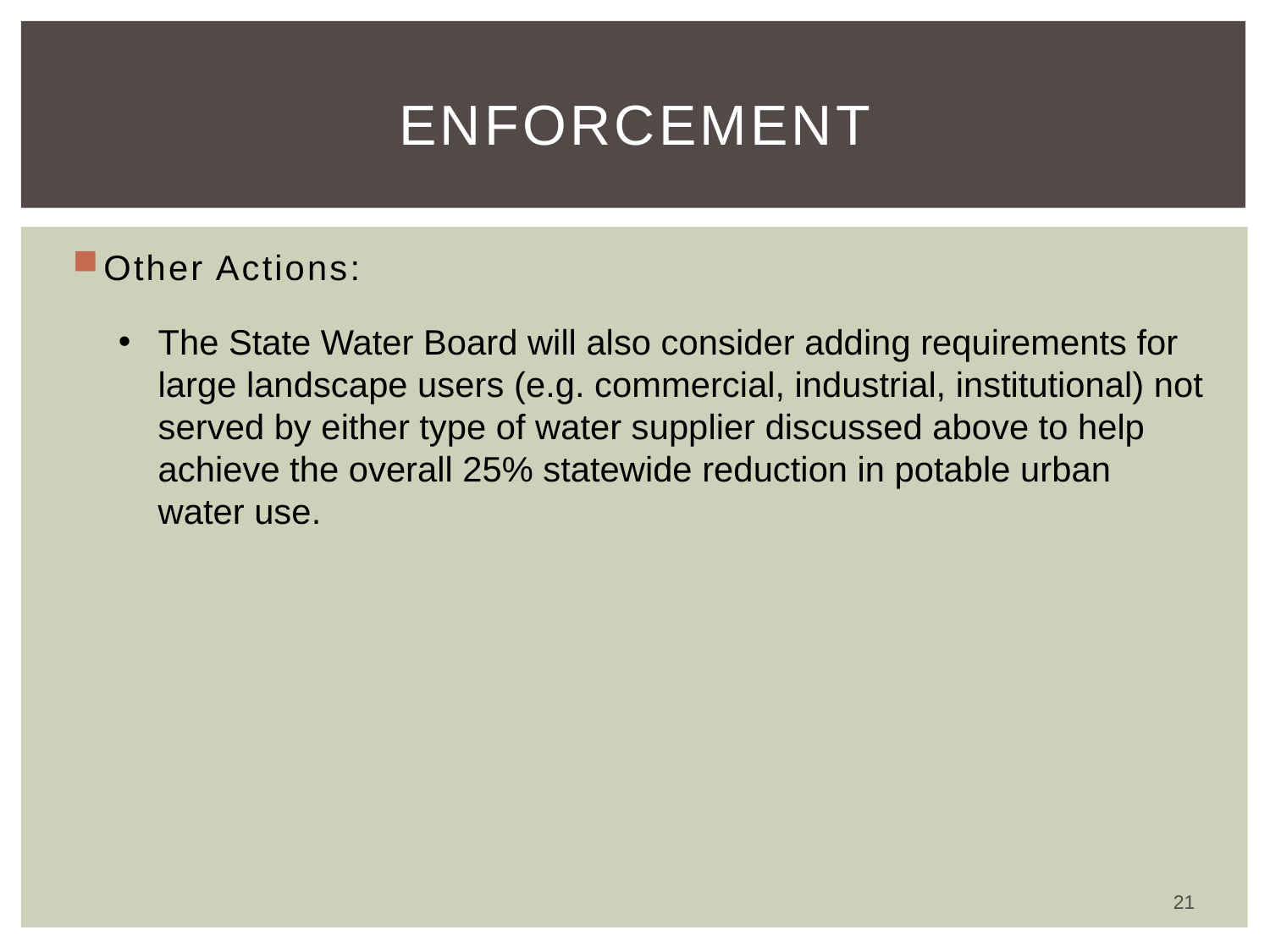

# Enforcement
Other Actions:

The State Water Board will also consider adding requirements for large landscape users (e.g. commercial, industrial, institutional) not served by either type of water supplier discussed above to help  achieve the overall 25% statewide reduction in potable urban water use.

21